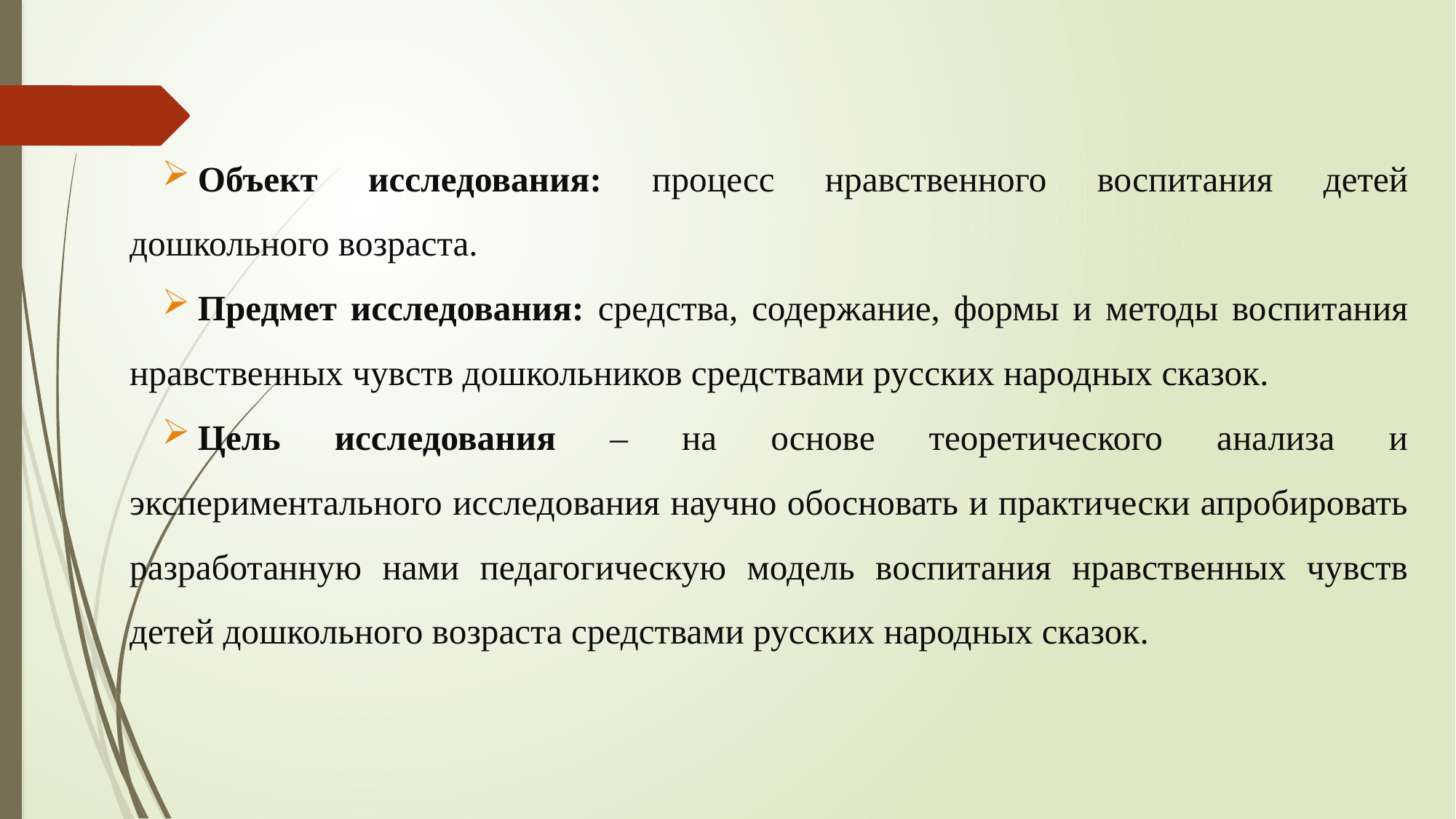

Объект исследования: процесс нравственного воспитания детей дошкольного возраста.
Предмет исследования: средства, содержание, формы и методы воспитания нравственных чувств дошкольников средствами русских народных сказок.
Цель исследования – на основе теоретического анализа и экспериментального исследования научно обосновать и практически апробировать разработанную нами педагогическую модель воспитания нравственных чувств детей дошкольного возраста средствами русских народных сказок.